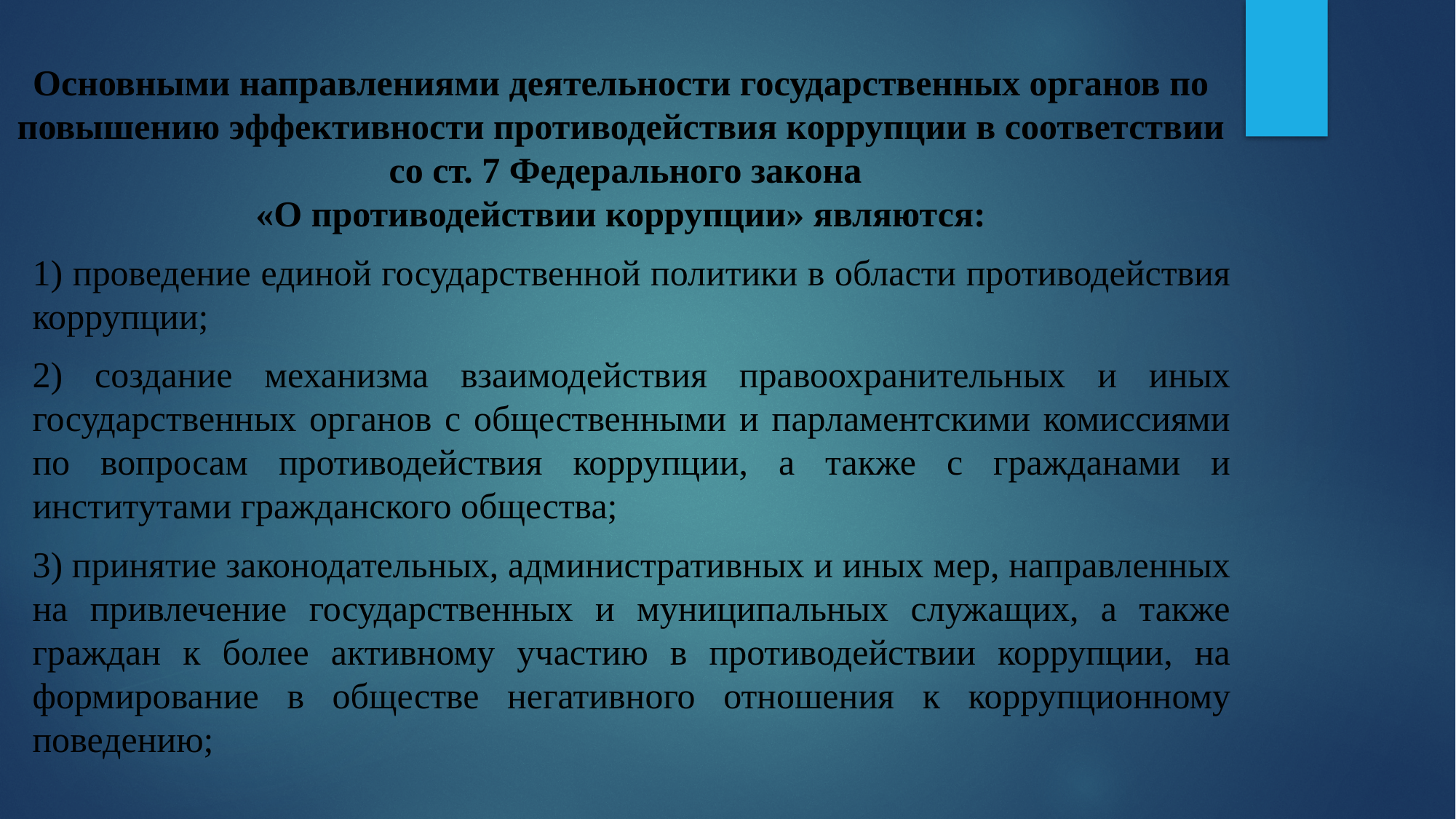

Основными направлениями деятельности государственных органов по повышению эффективности противодействия коррупции в соответствии
 со ст. 7 Федерального закона
«О противодействии коррупции» являются:
1) проведение единой государственной политики в области противодействия коррупции;
2) создание механизма взаимодействия правоохранительных и иных государственных органов с общественными и парламентскими комиссиями по вопросам противодействия коррупции, а также с гражданами и институтами гражданского общества;
3) принятие законодательных, административных и иных мер, направленных на привлечение государственных и муниципальных служащих, а также граждан к более активному участию в противодействии коррупции, на формирование в обществе негативного отношения к коррупционному поведению;